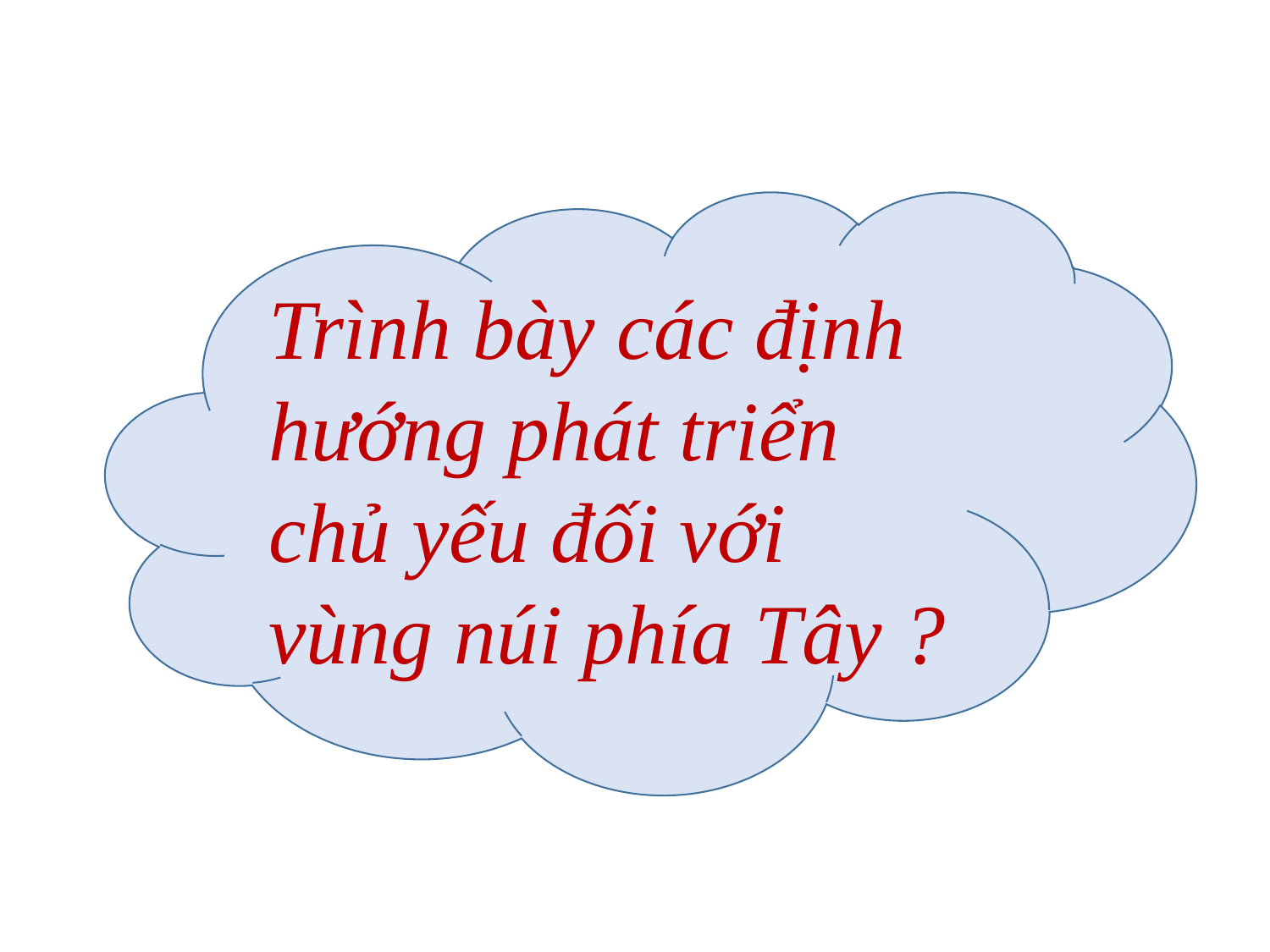

Trình bày các định hướng phát triển chủ yếu đối với vùng núi phía Tây ?